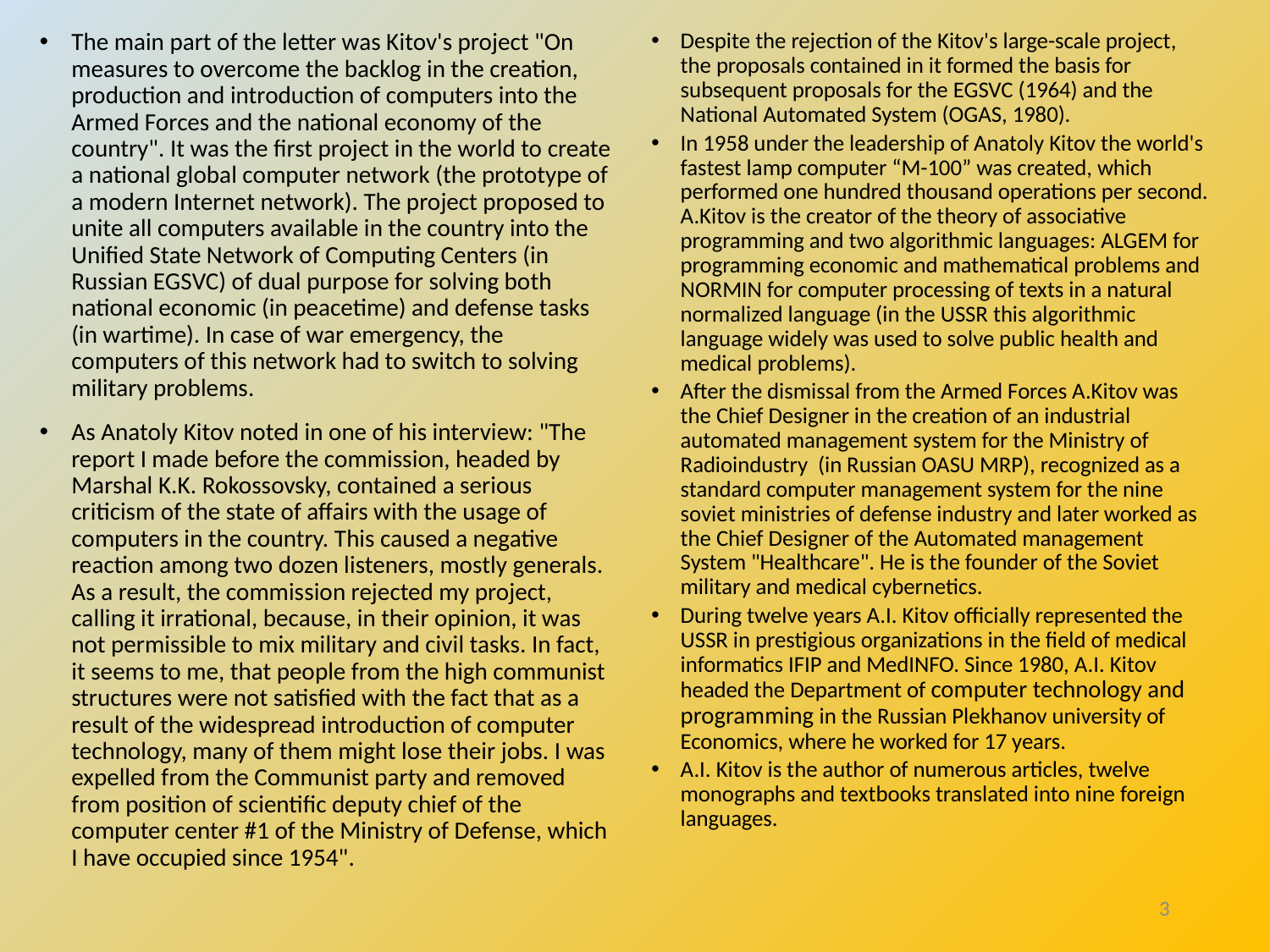

The main part of the letter was Kitov's project "On measures to overcome the backlog in the creation, production and introduction of computers into the Armed Forces and the national economy of the country". It was the first project in the world to create a national global computer network (the prototype of a modern Internet network). The project proposed to unite all computers available in the country into the Unified State Network of Computing Centers (in Russian EGSVC) of dual purpose for solving both national economic (in peacetime) and defense tasks (in wartime). In case of war emergency, the computers of this network had to switch to solving military problems.
As Anatoly Kitov noted in one of his interview: "The report I made before the commission, headed by Marshal K.K. Rokossovsky, contained a serious criticism of the state of affairs with the usage of computers in the country. This caused a negative reaction among two dozen listeners, mostly generals. As a result, the commission rejected my project, calling it irrational, because, in their opinion, it was not permissible to mix military and civil tasks. In fact, it seems to me, that people from the high communist structures were not satisfied with the fact that as a result of the widespread introduction of computer technology, many of them might lose their jobs. I was expelled from the Communist party and removed from position of scientific deputy chief of the computer center #1 of the Ministry of Defense, which I have occupied since 1954".
Despite the rejection of the Kitov's large-scale project, the proposals contained in it formed the basis for subsequent proposals for the EGSVC (1964) and the National Automated System (OGAS, 1980).
In 1958 under the leadership of Anatoly Kitov the world's fastest lamp computer “M-100” was created, which performed one hundred thousand operations per second. A.Kitov is the creator of the theory of associative programming and two algorithmic languages: ALGEM for programming economic and mathematical problems and NORMIN for computer processing of texts in a natural normalized language (in the USSR this algorithmic language widely was used to solve public health and medical problems).
After the dismissal from the Armed Forces A.Kitov was the Chief Designer in the creation of an industrial automated management system for the Ministry of Radioindustry  (in Russian OASU MRP), recognized as a standard computer management system for the nine soviet ministries of defense industry and later worked as the Chief Designer of the Automated management System "Healthcare". He is the founder of the Soviet military and medical cybernetics.
During twelve years A.I. Kitov officially represented the USSR in prestigious organizations in the field of medical informatics IFIP and MedINFO. Since 1980, A.I. Kitov headed the Department of computer technology and programming in the Russian Plekhanov university of Economics, where he worked for 17 years.
A.I. Kitov is the author of numerous articles, twelve monographs and textbooks translated into nine foreign languages.

3